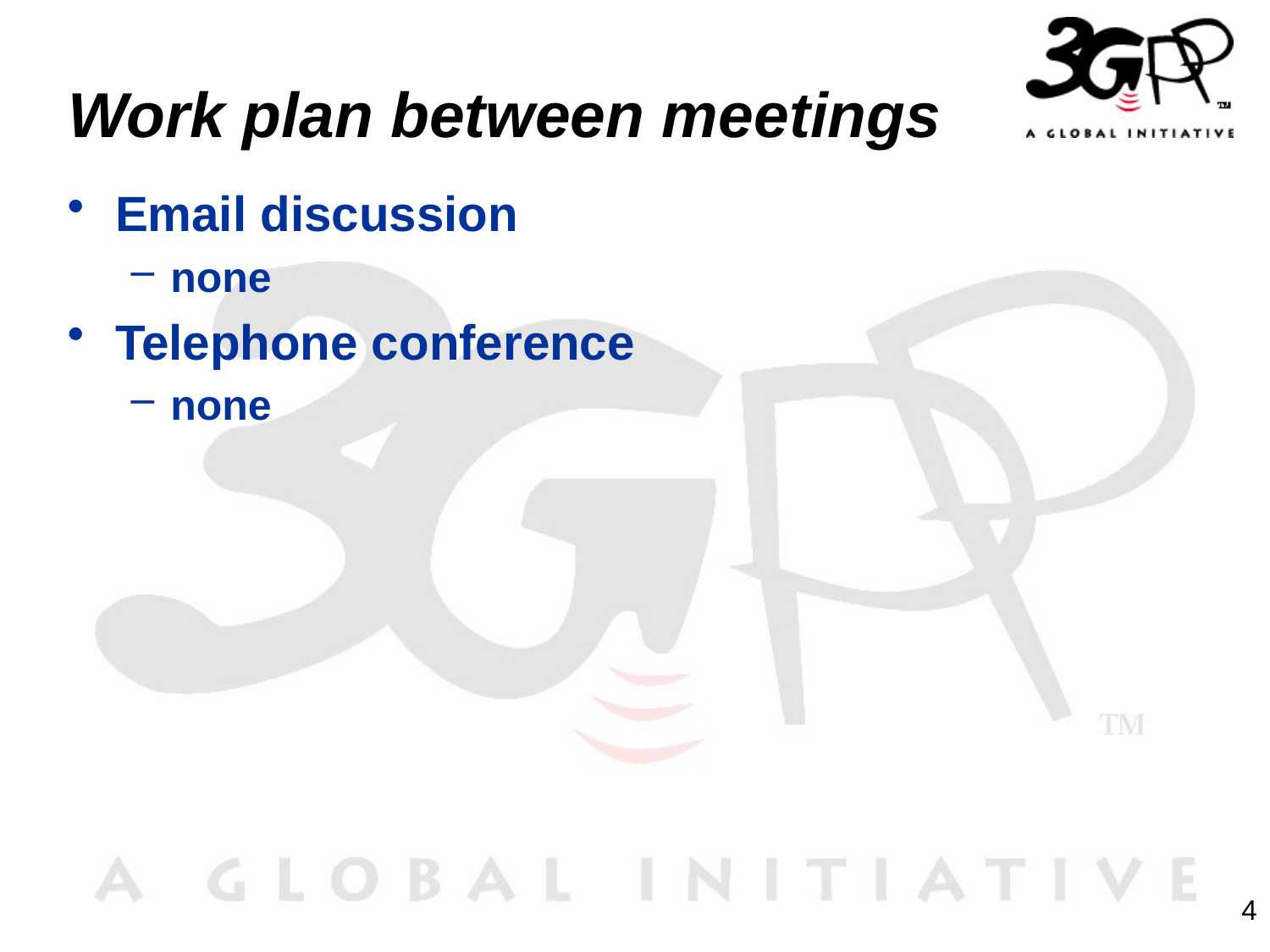

# Work plan between meetings
Email discussion
none
Telephone conference
none

4